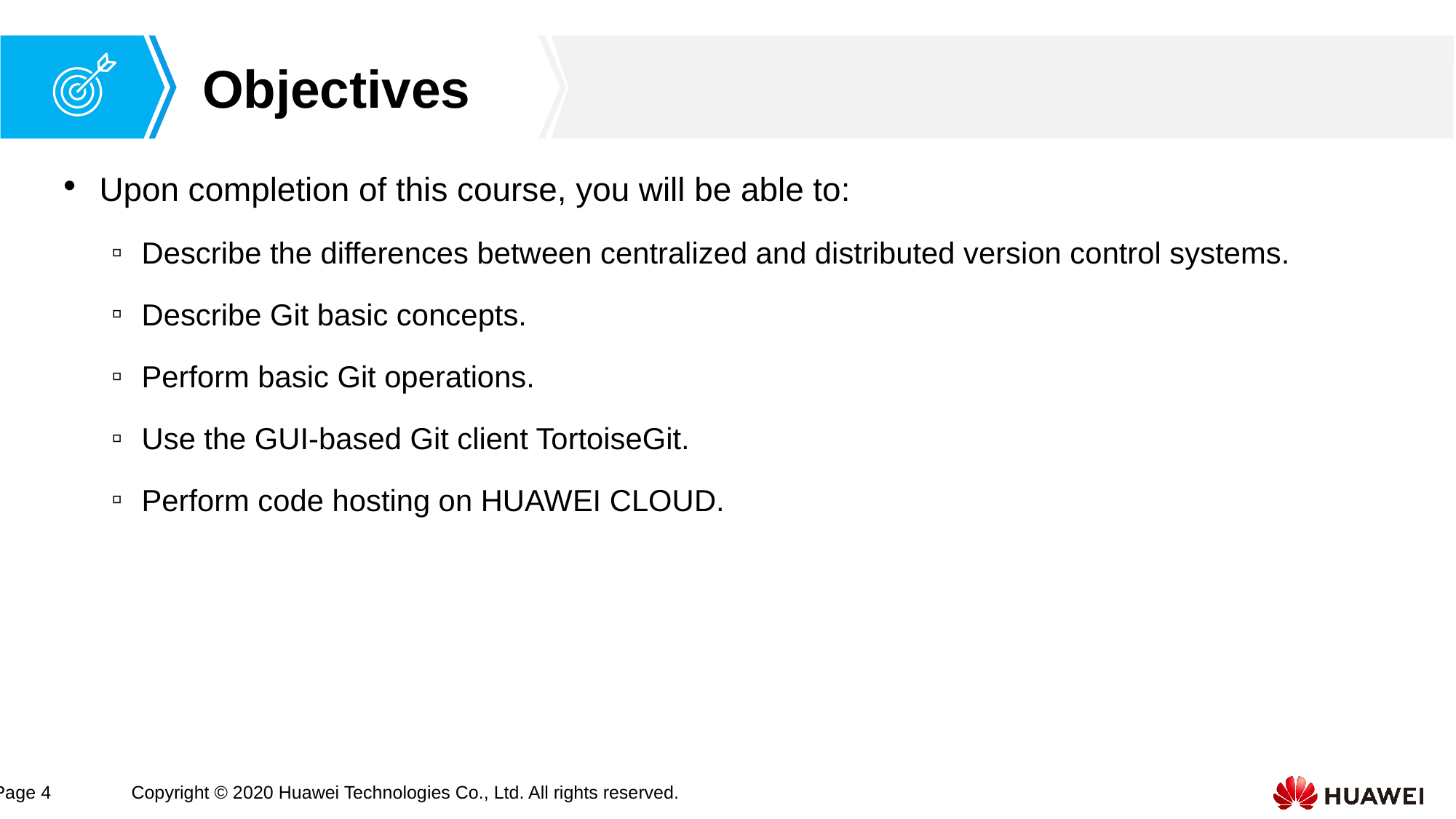

Upon completion of this course, you will be able to:
Describe the differences between centralized and distributed version control systems.
Describe Git basic concepts.
Perform basic Git operations.
Use the GUI-based Git client TortoiseGit.
Perform code hosting on HUAWEI CLOUD.